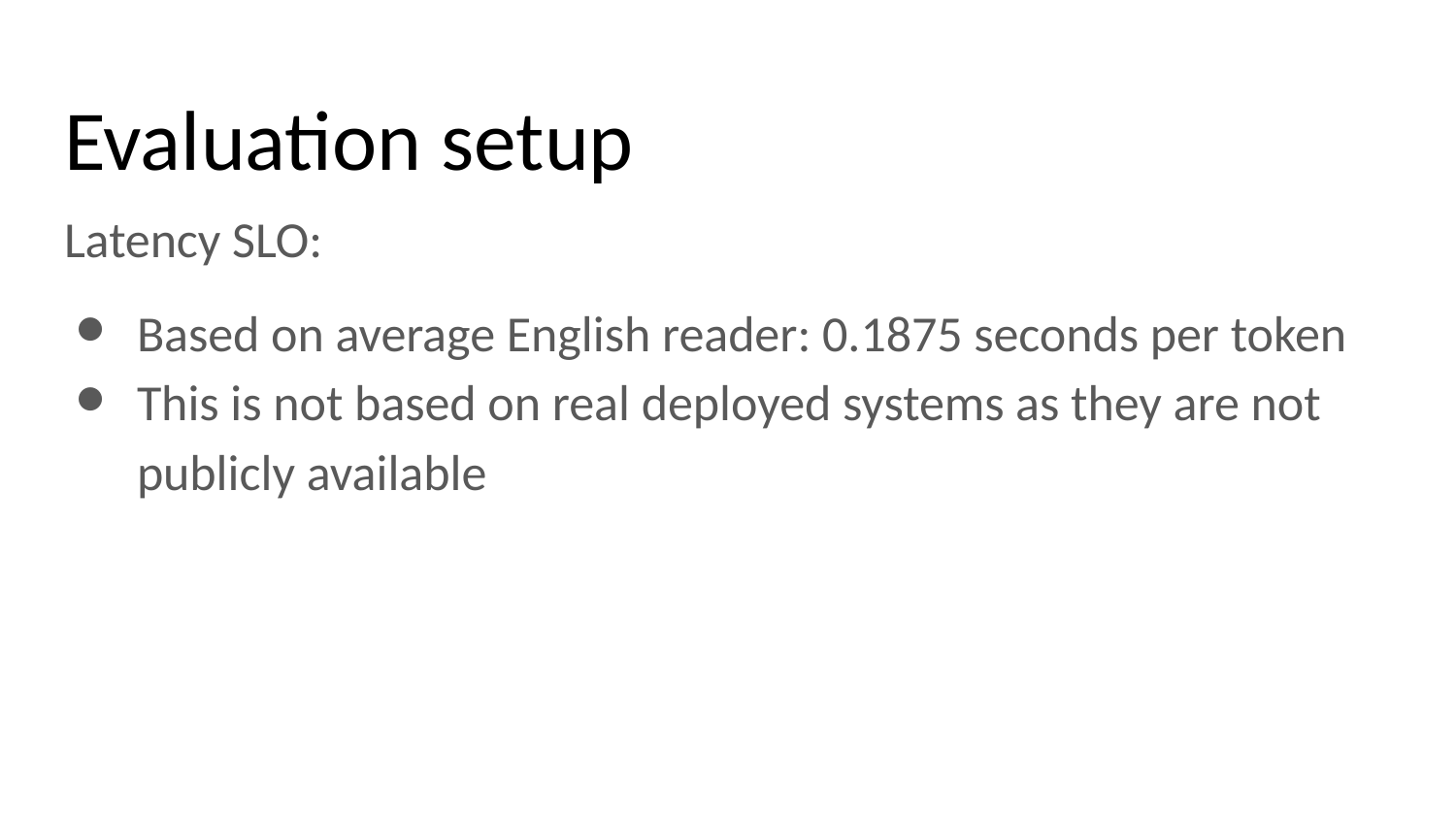

# Evaluation setup
Latency SLO:
Based on average English reader: 0.1875 seconds per token
This is not based on real deployed systems as they are not publicly available